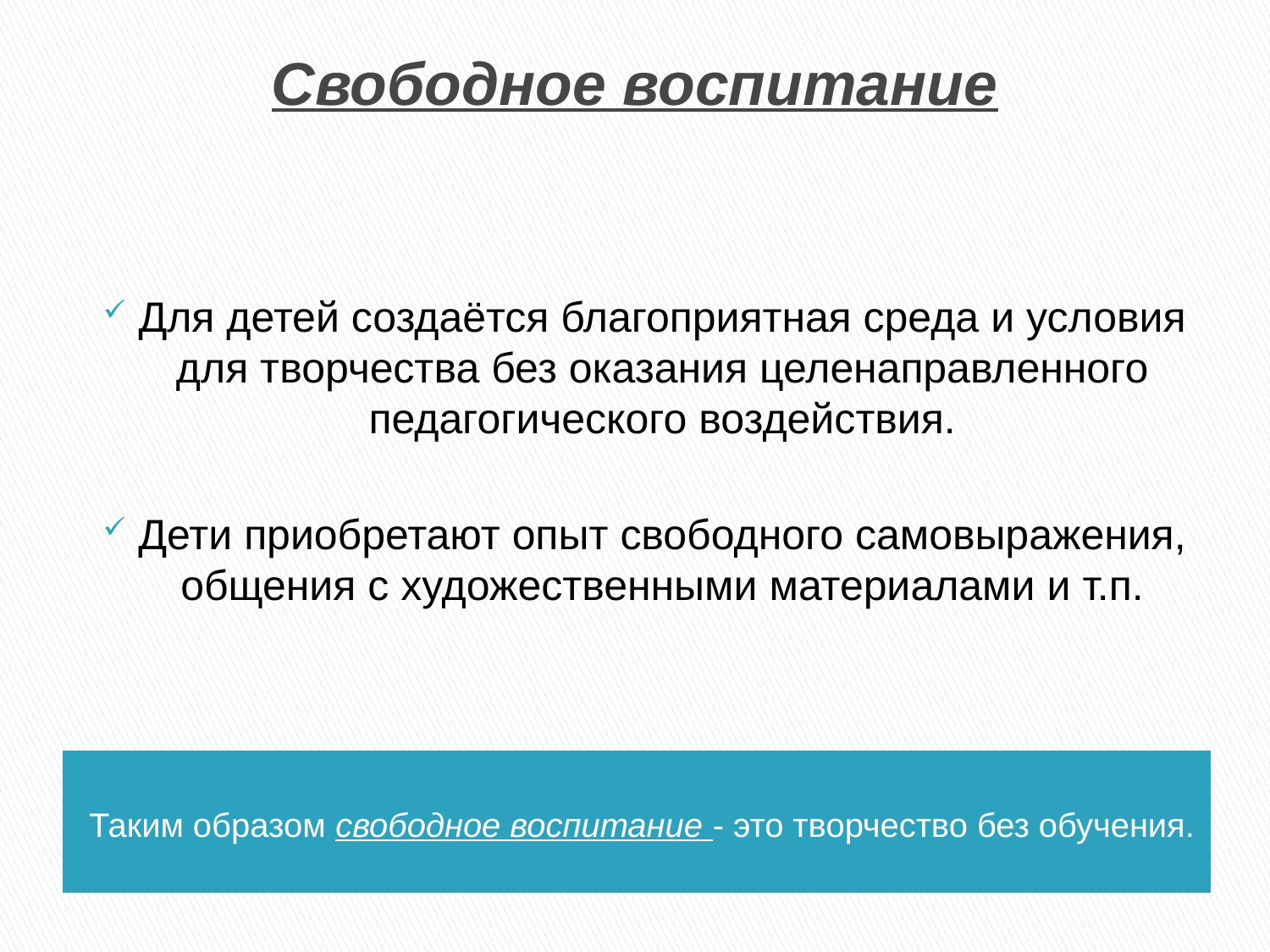

# Свободное воспитание

Для детей создаётся благоприятная среда и условия для творчества без оказания целенаправленного педагогического воздействия.

Дети приобретают опыт свободного самовыражения, общения с художественными материалами и т.п.

Таким образом свободное воспитание - это творчество без обучения.